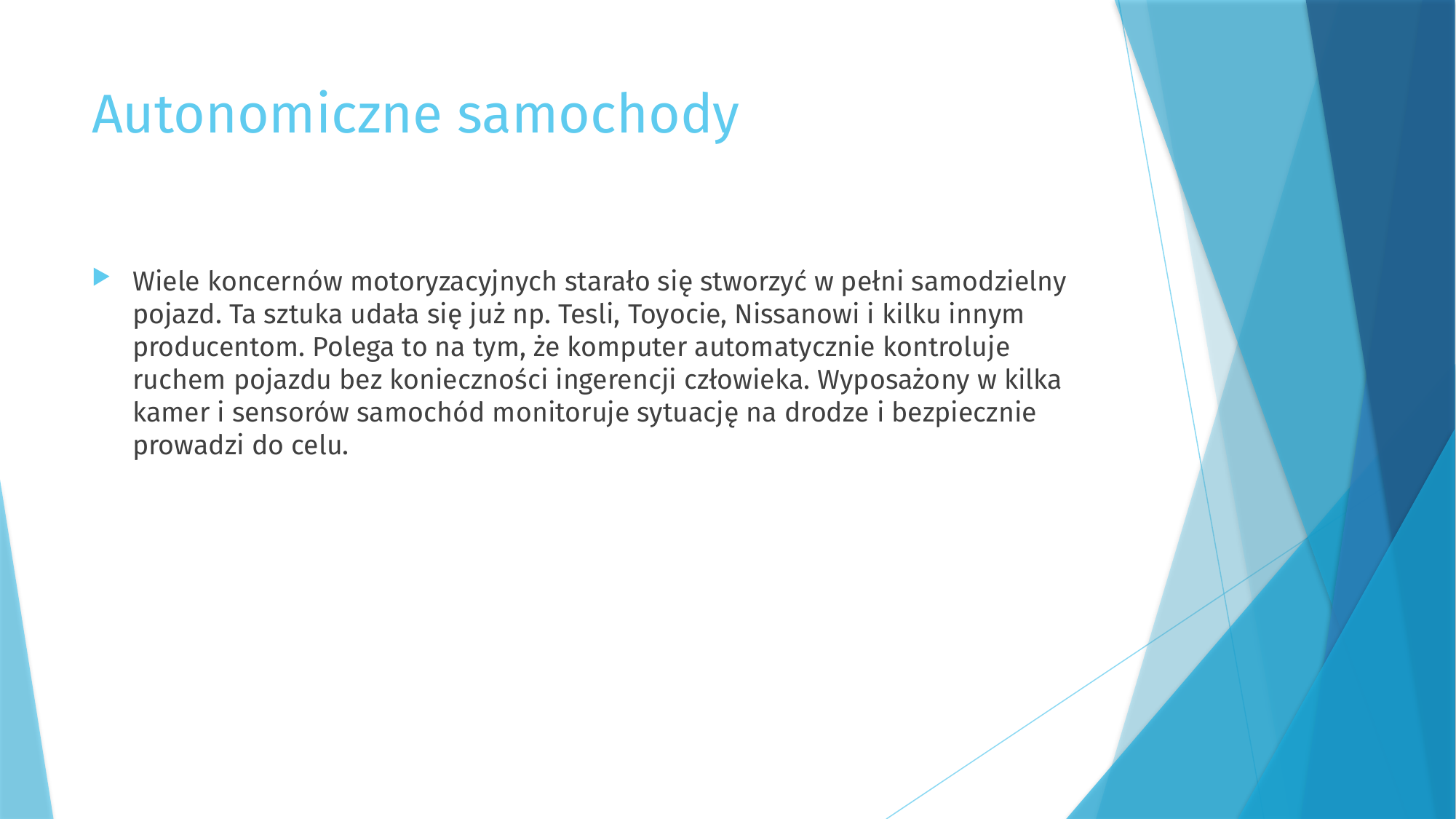

# Autonomiczne samochody
Wiele koncernów motoryzacyjnych starało się stworzyć w pełni samodzielny pojazd. Ta sztuka udała się już np. Tesli, Toyocie, Nissanowi i kilku innym producentom. Polega to na tym, że komputer automatycznie kontroluje ruchem pojazdu bez konieczności ingerencji człowieka. Wyposażony w kilka kamer i sensorów samochód monitoruje sytuację na drodze i bezpiecznie prowadzi do celu.